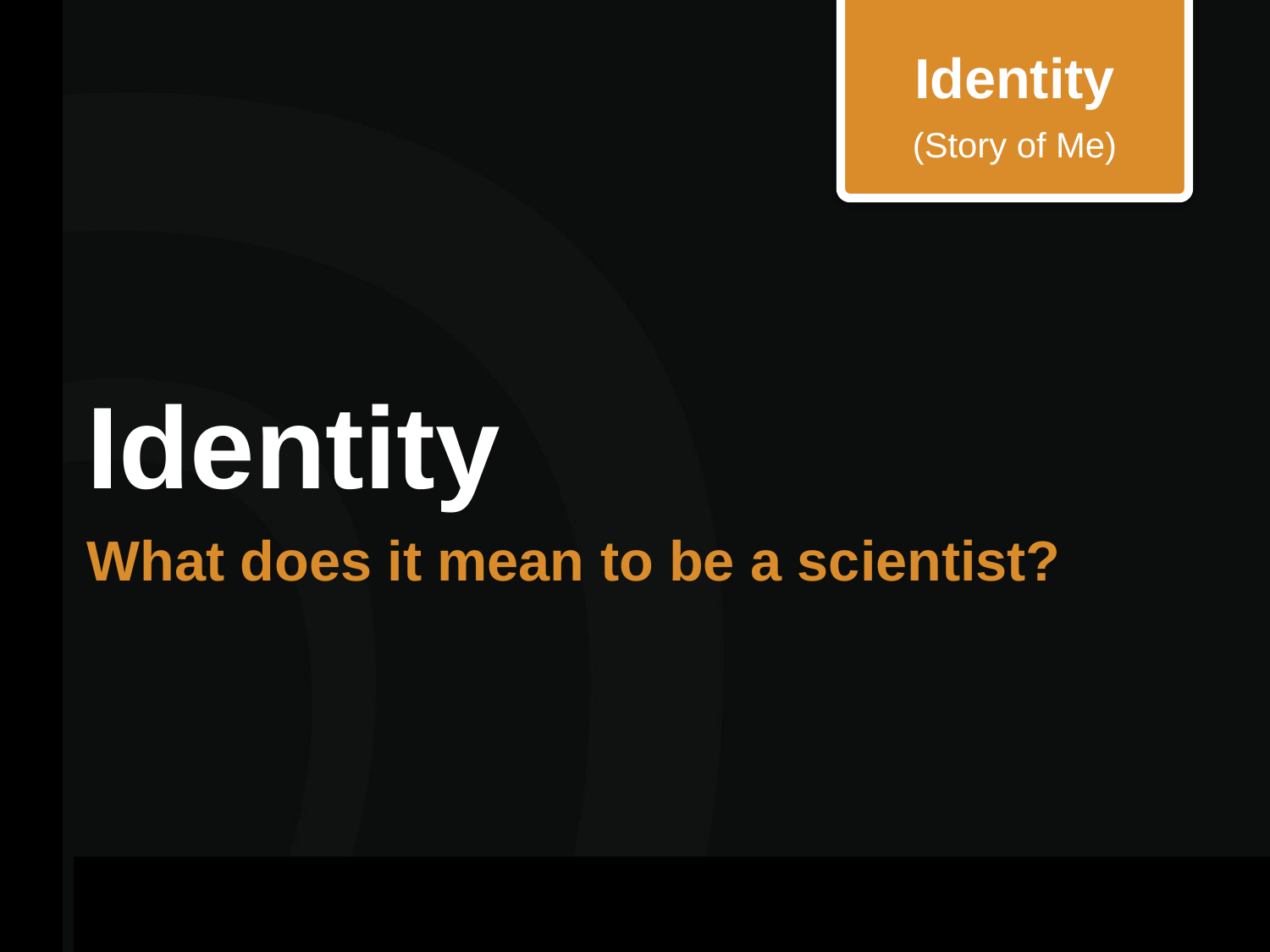

Identity
(Story of Me)
# Identity

What does it mean to be a scientist?

© your company name. All rights reserved.
Title of your presentation